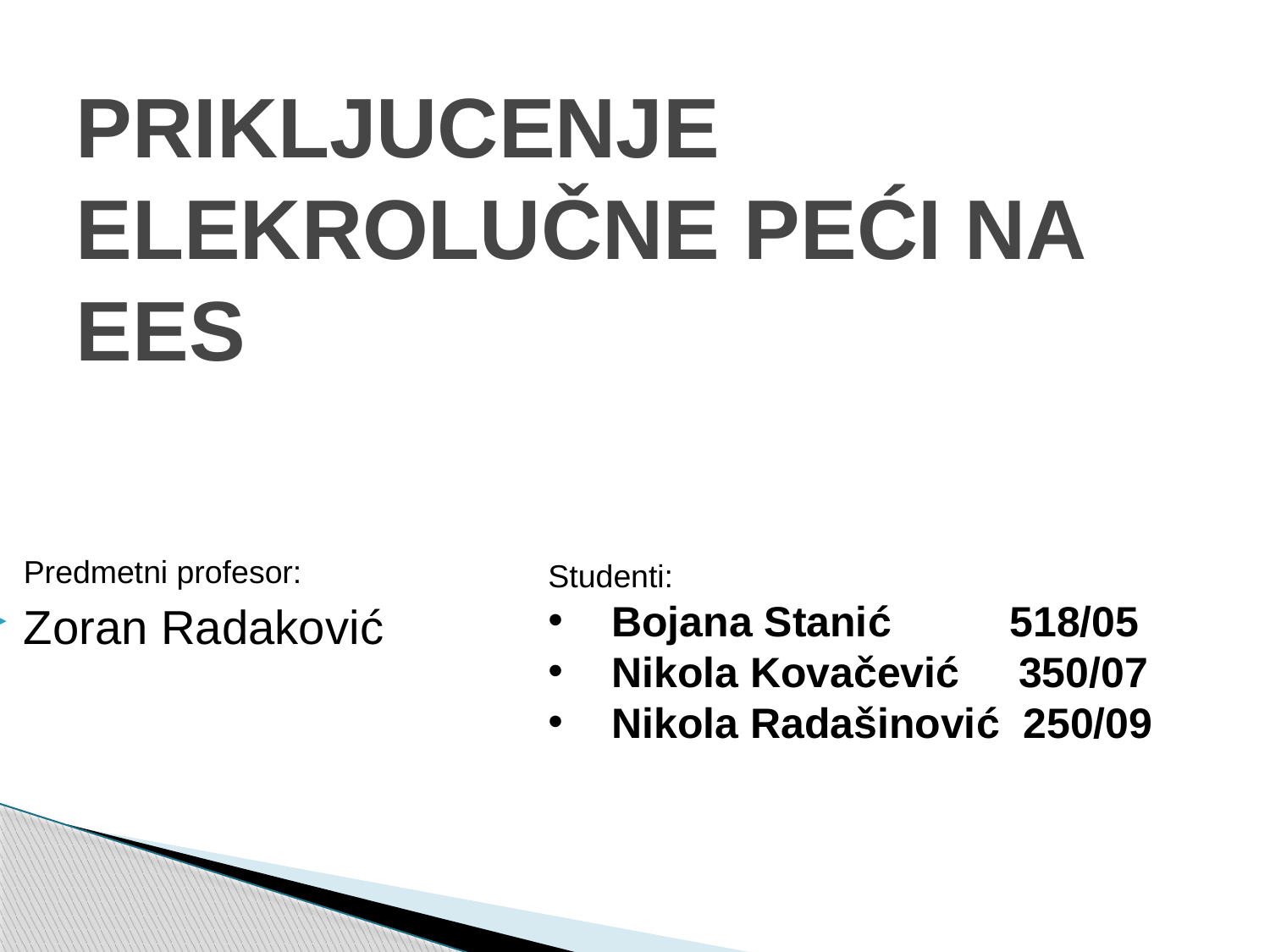

# PRIKLJUCENJE ELEKROLUČNE PEĆI NA EES
Predmetni profesor:
Zoran Radaković
Studenti:
Bojana Stanić          518/05
Nikola Kovačević     350/07
Nikola Radašinović  250/09